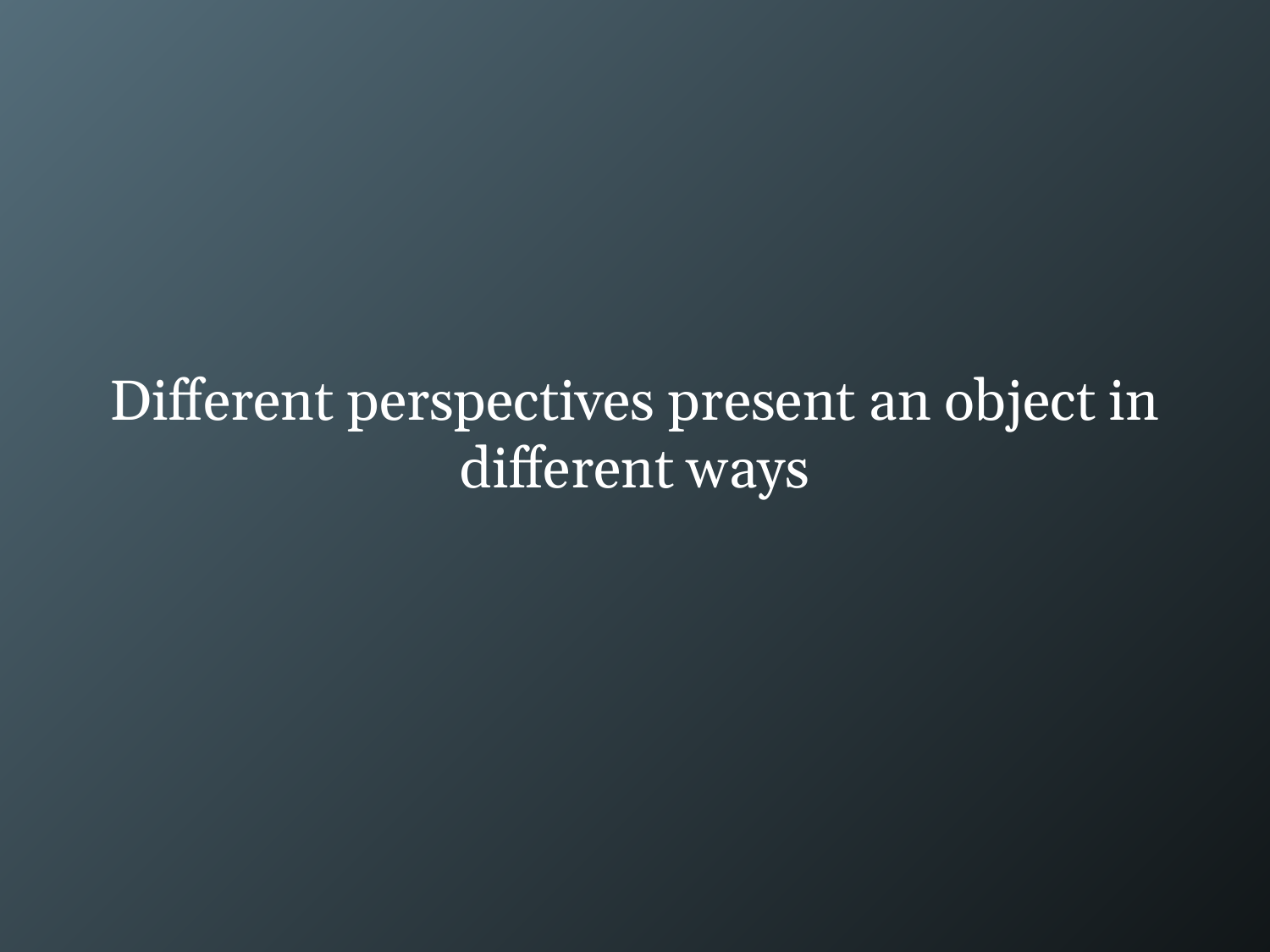

# Different perspectives present an object in different ways